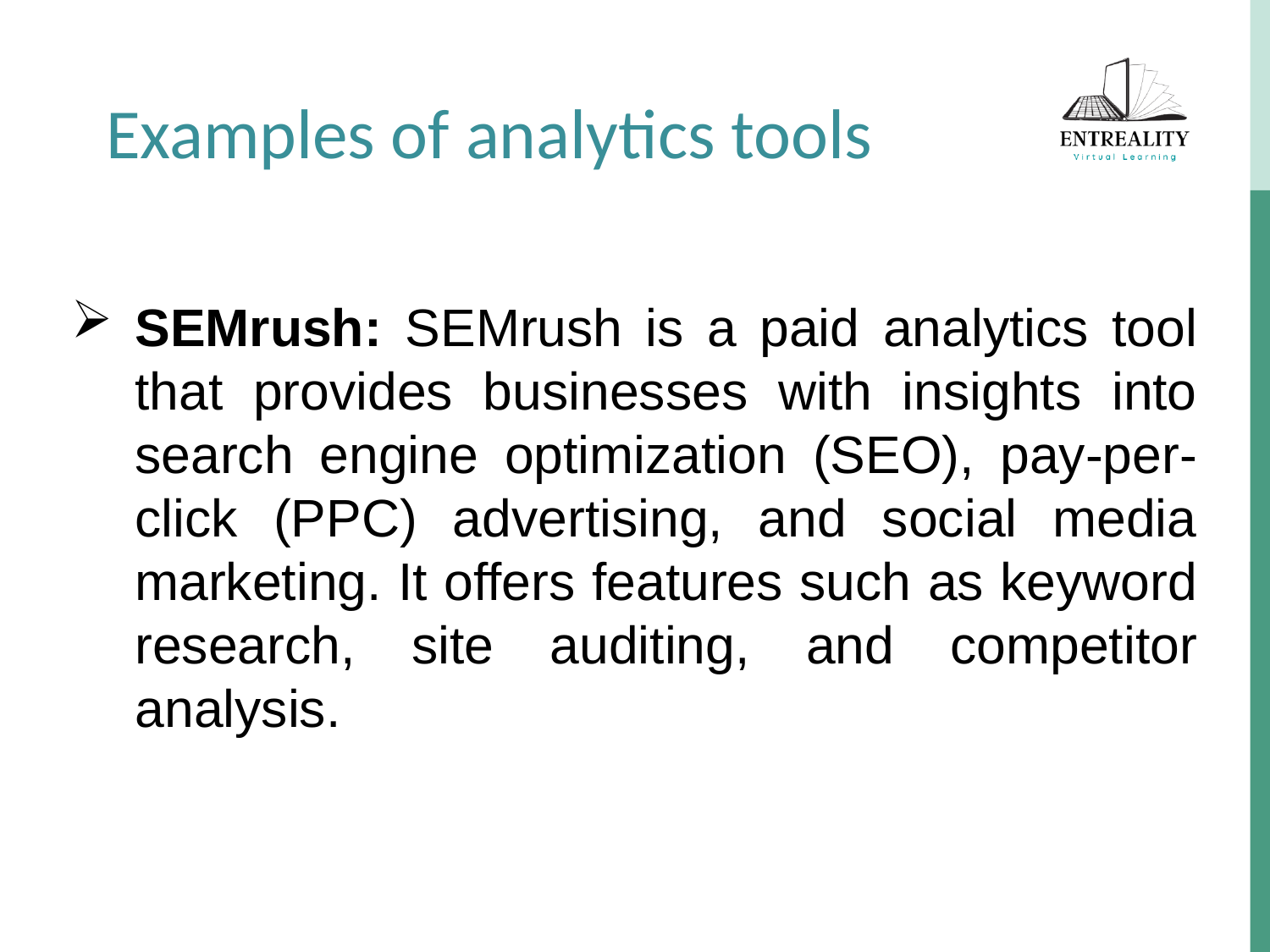

Examples of analytics tools

SEMrush: SEMrush is a paid analytics tool that provides businesses with insights into search engine optimization (SEO), pay-per-click (PPC) advertising, and social media marketing. It offers features such as keyword research, site auditing, and competitor analysis.